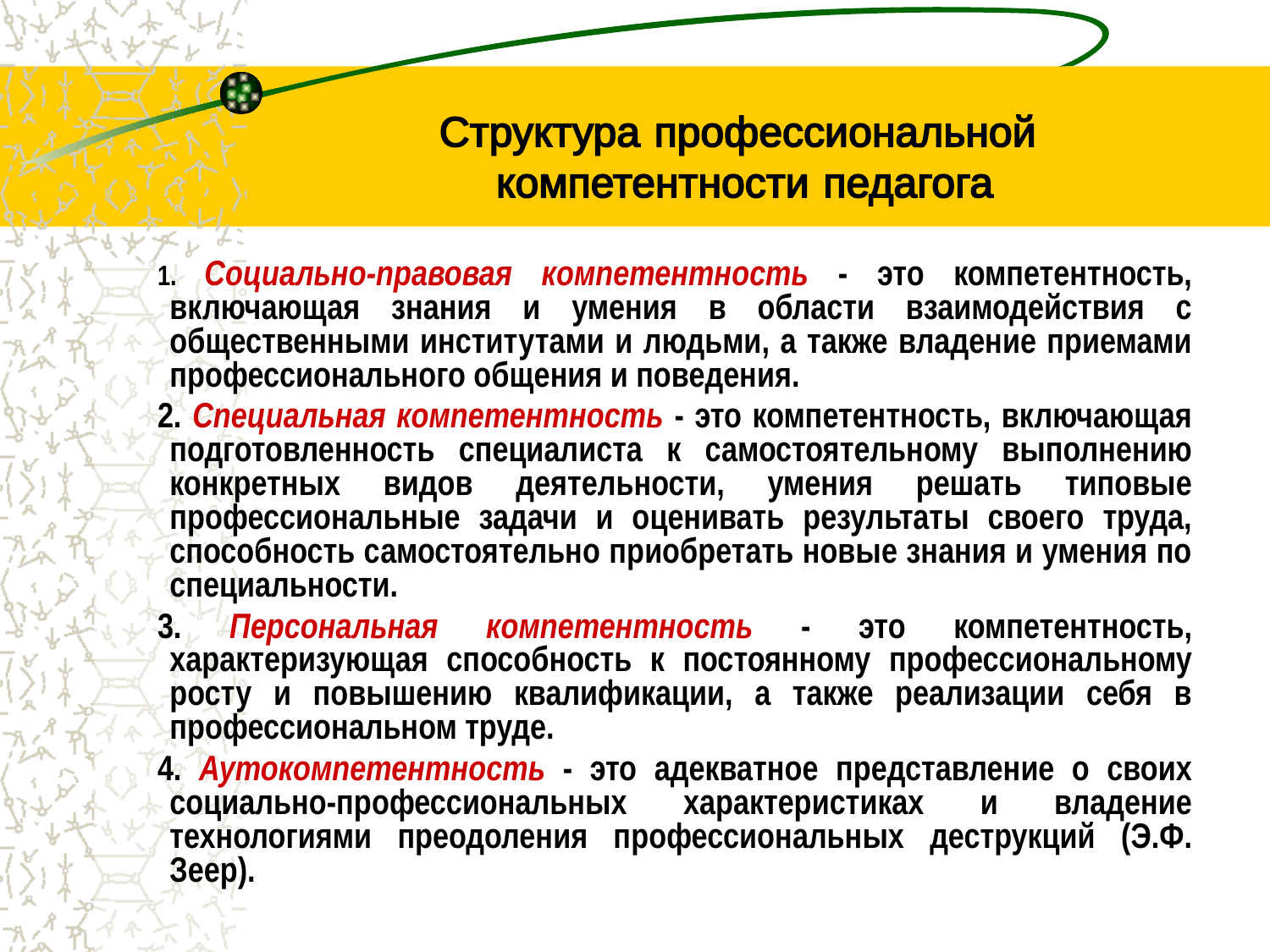

# Структура профессиональной компетентности педагога
1. Социально-правовая компетентность - это компетентность, включающая знания и умения в области взаимодействия с общественными институтами и людьми, а также владение приемами профессионального общения и поведения.
2. Специальная компетентность - это компетентность, включающая подготовленность специалиста к самостоятельному выполнению конкретных видов деятельности, умения решать типовые профессиональные задачи и оценивать результаты своего труда, способность самостоятельно приобретать новые знания и умения по специальности.
3. Персональная компетентность - это компетентность, характеризующая способность к постоянному профессиональному росту и повышению квалификации, а также реализации себя в профессиональном труде.
4. Аутокомпетентность - это адекватное представление о своих социально-профессиональных характеристиках и владение технологиями преодоления профессиональных деструкций (Э.Ф. Зеер).